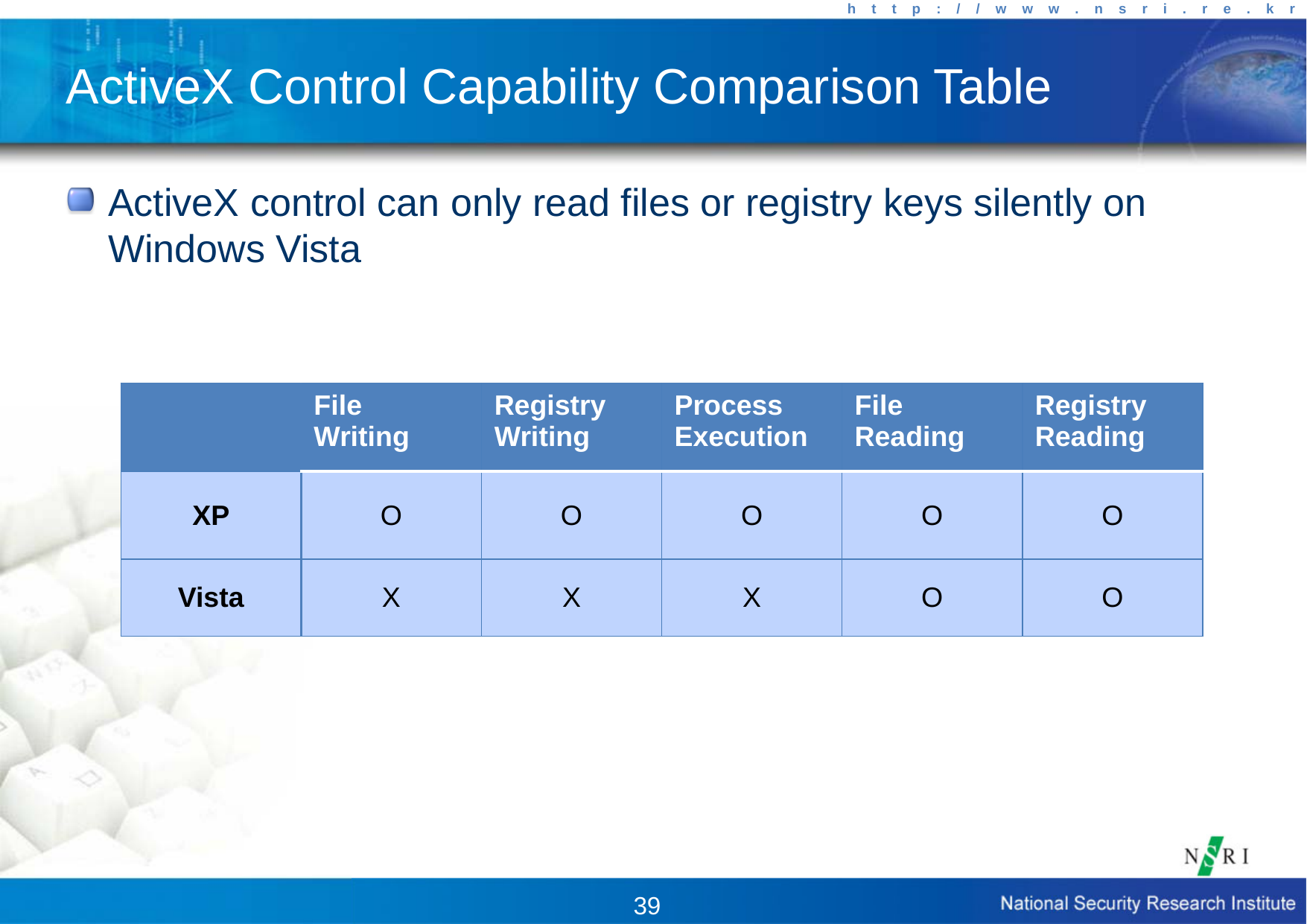

# ActiveX Control Capability Comparison Table
ActiveX control can only read files or registry keys silently on Windows Vista
|  | File Writing | Registry Writing | Process Execution | File Reading | Registry Reading |
| --- | --- | --- | --- | --- | --- |
| XP | O | O | O | O | O |
| Vista | X | X | X | O | O |
39